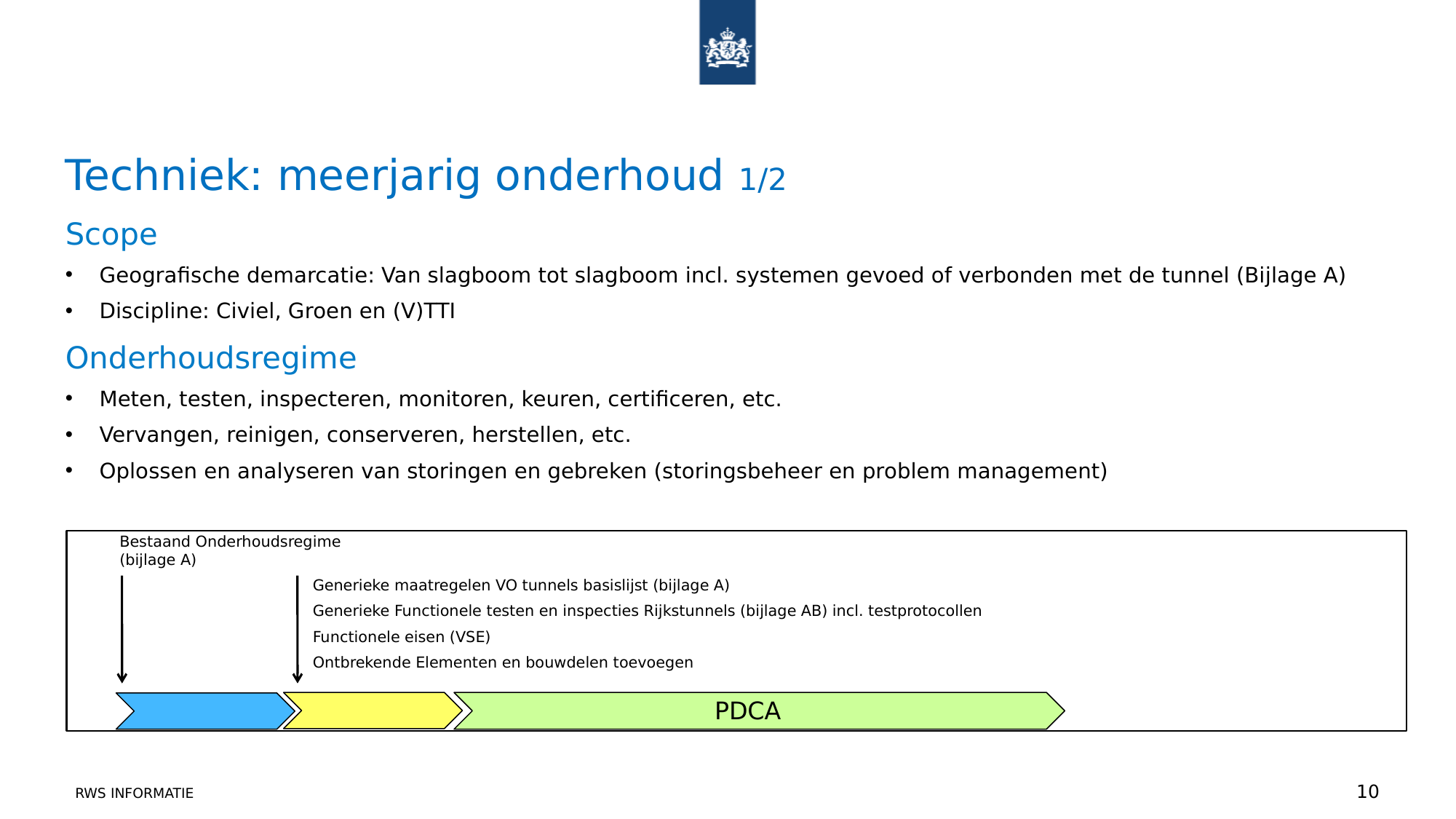

Techniek: meerjarig onderhoud 1/2
Scope
Geografische demarcatie: Van slagboom tot slagboom incl. systemen gevoed of verbonden met de tunnel (Bijlage A)
Discipline: Civiel, Groen en (V)TTI
Onderhoudsregime
Meten, testen, inspecteren, monitoren, keuren, certificeren, etc.
Vervangen, reinigen, conserveren, herstellen, etc.
Oplossen en analyseren van storingen en gebreken (storingsbeheer en problem management)

Generieke maatregelen VO tunnels basislijst (bijlage A)
Generieke Functionele testen en inspecties Rijkstunnels (bijlage AB) incl. testprotocollen
Functionele eisen (VSE)
Ontbrekende Elementen en bouwdelen toevoegen
Bestaand Onderhoudsregime (bijlage A)

PDCA

RWS Informatie
10